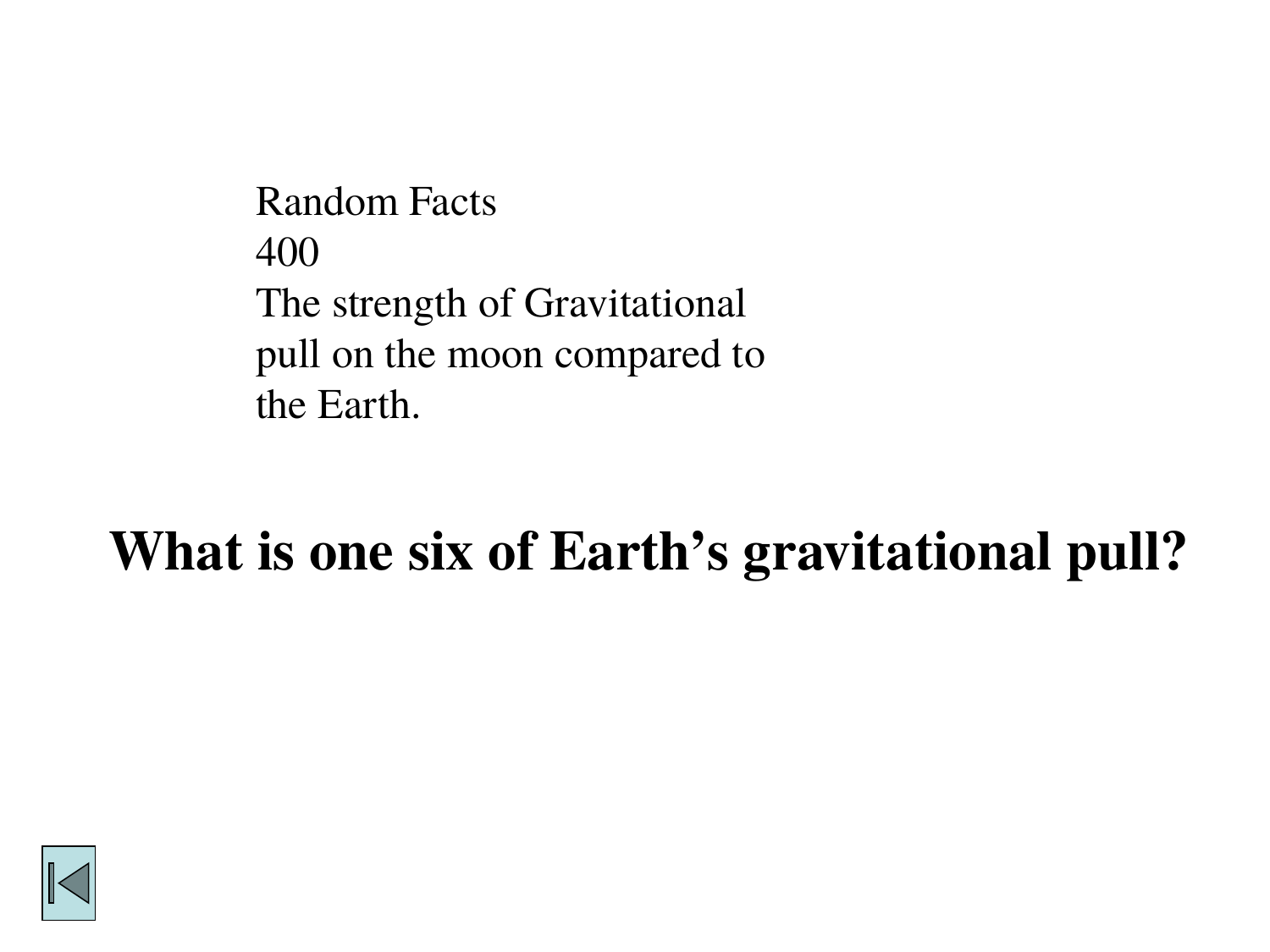

Random Facts
400
The strength of Gravitational pull on the moon compared to the Earth.
What is one six of Earth’s gravitational pull?